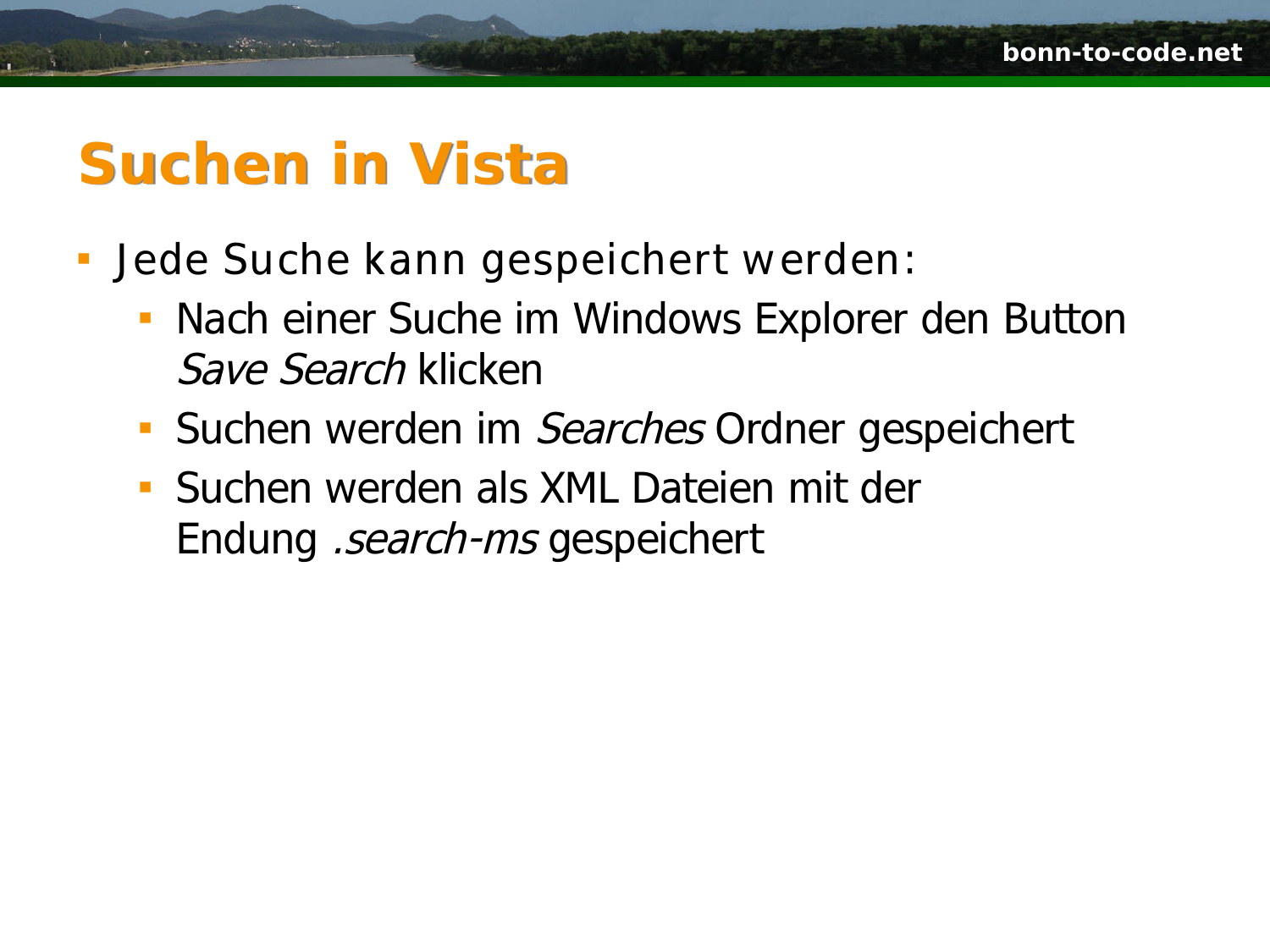

# Suchen in Vista
Jede Suche kann gespeichert werden:
Nach einer Suche im Windows Explorer den Button Save Search klicken
Suchen werden im Searches Ordner gespeichert
Suchen werden als XML Dateien mit der Endung .search-ms gespeichert